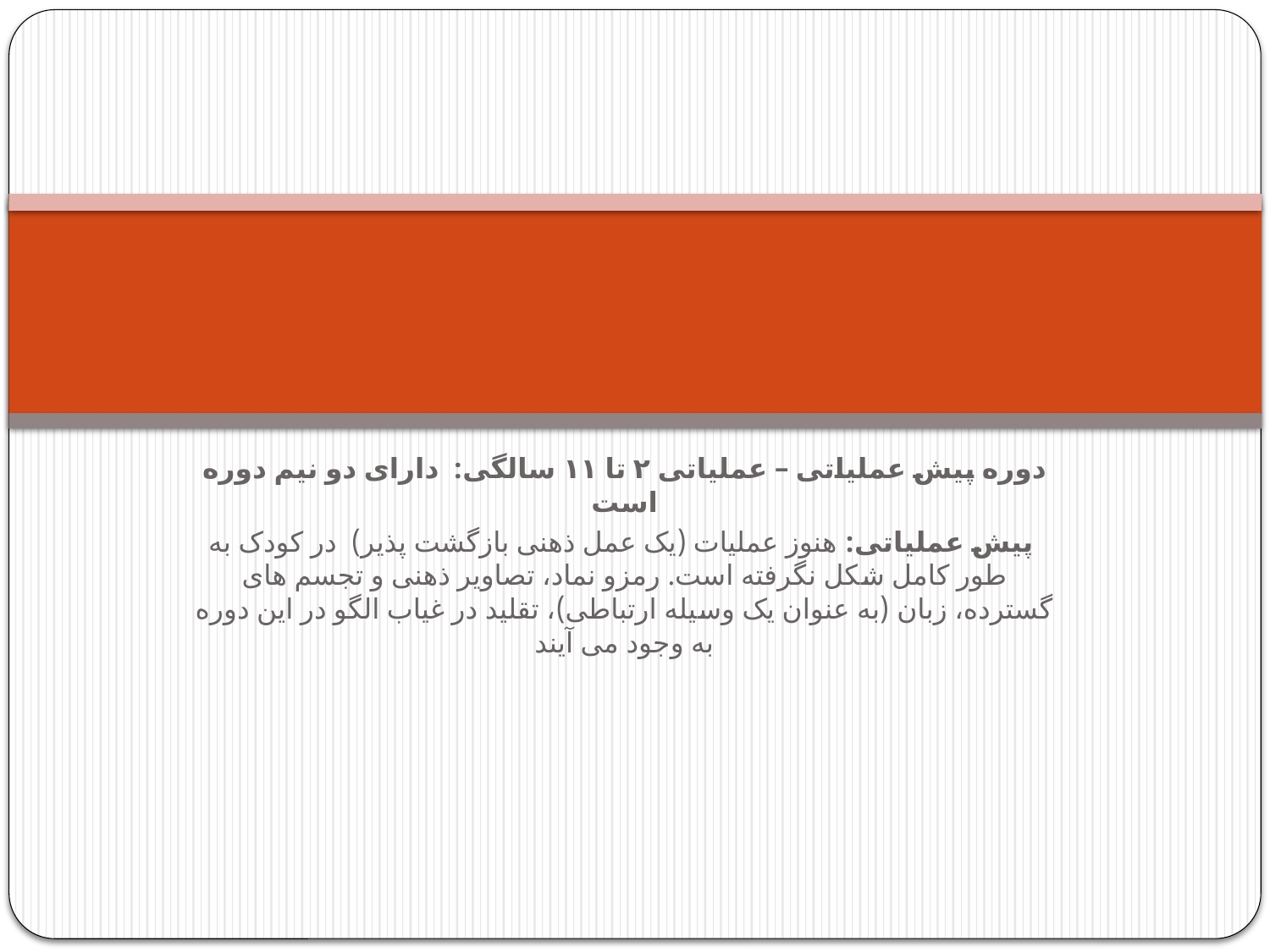

#
دوره پیش عملیاتی – عملیاتی ۲ تا ۱۱ سالگی:  دارای دو نیم دوره است
 پیش عملیاتی: هنوز عملیات (یک عمل ذهنی بازگشت پذیر)  در کودک به طور کامل شکل نگرفته است. رمزو نماد، تصاویر ذهنی و تجسم های گسترده، زبان (به عنوان یک وسیله ارتباطی)، تقلید در غیاب الگو در این دوره به وجود می آیند